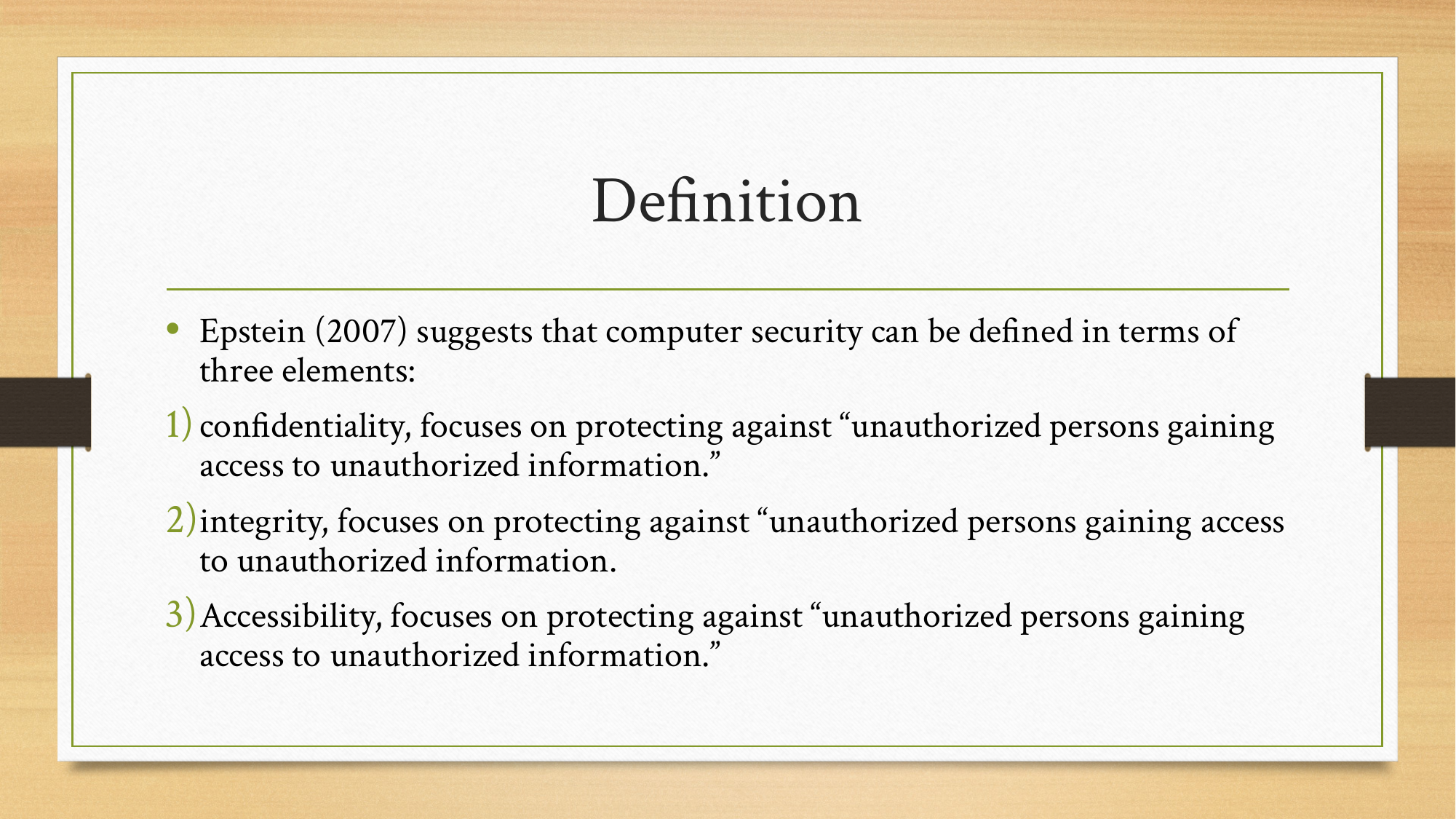

# Definition
Epstein (2007) suggests that computer security can be defined in terms of three elements:
confidentiality, focuses on protecting against “unauthorized persons gaining access to unauthorized information.”
integrity, focuses on protecting against “unauthorized persons gaining access to unauthorized information.
Accessibility, focuses on protecting against “unauthorized persons gaining access to unauthorized information.”